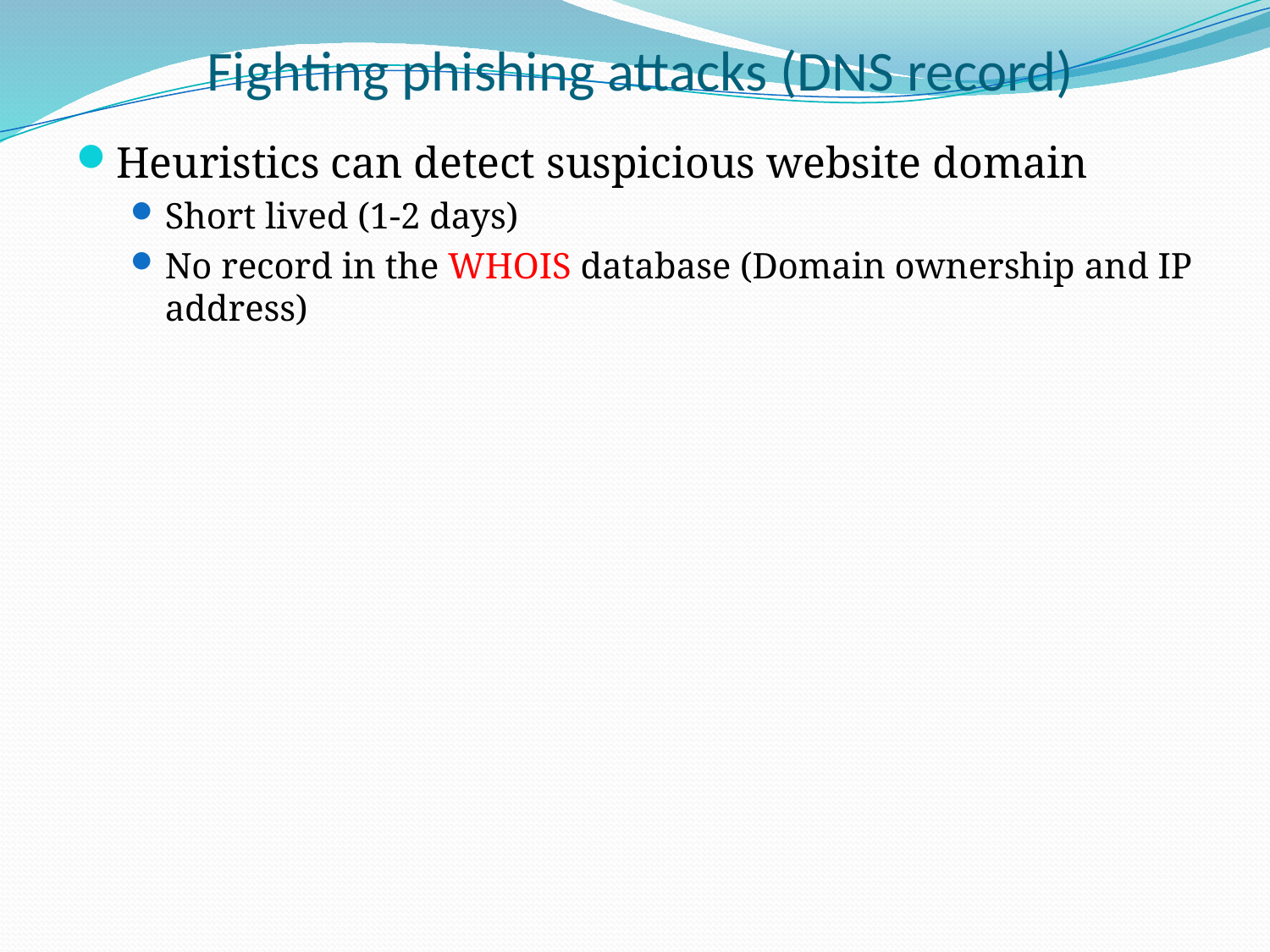

Fighting phishing attacks (DNS record)
Heuristics can detect suspicious website domain
Short lived (1-2 days)
No record in the WHOIS database (Domain ownership and IP address)